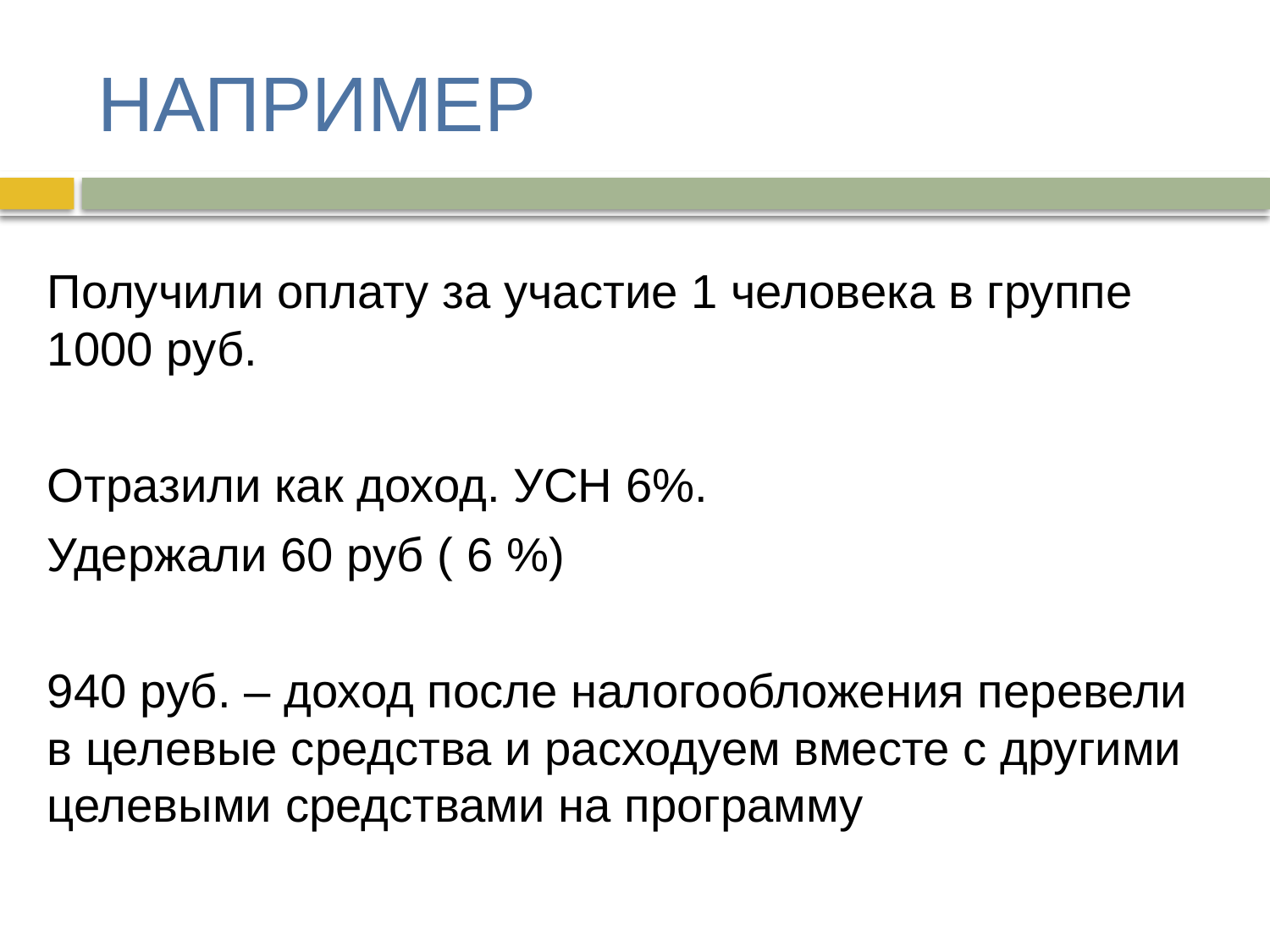

# НАПРИМЕР

Получили оплату за участие 1 человека в группе 1000 руб.

Отразили как доход. УСН 6%.
Удержали 60 руб ( 6 %)

940 руб. – доход после налогообложения перевели в целевые средства и расходуем вместе с другими целевыми средствами на программу